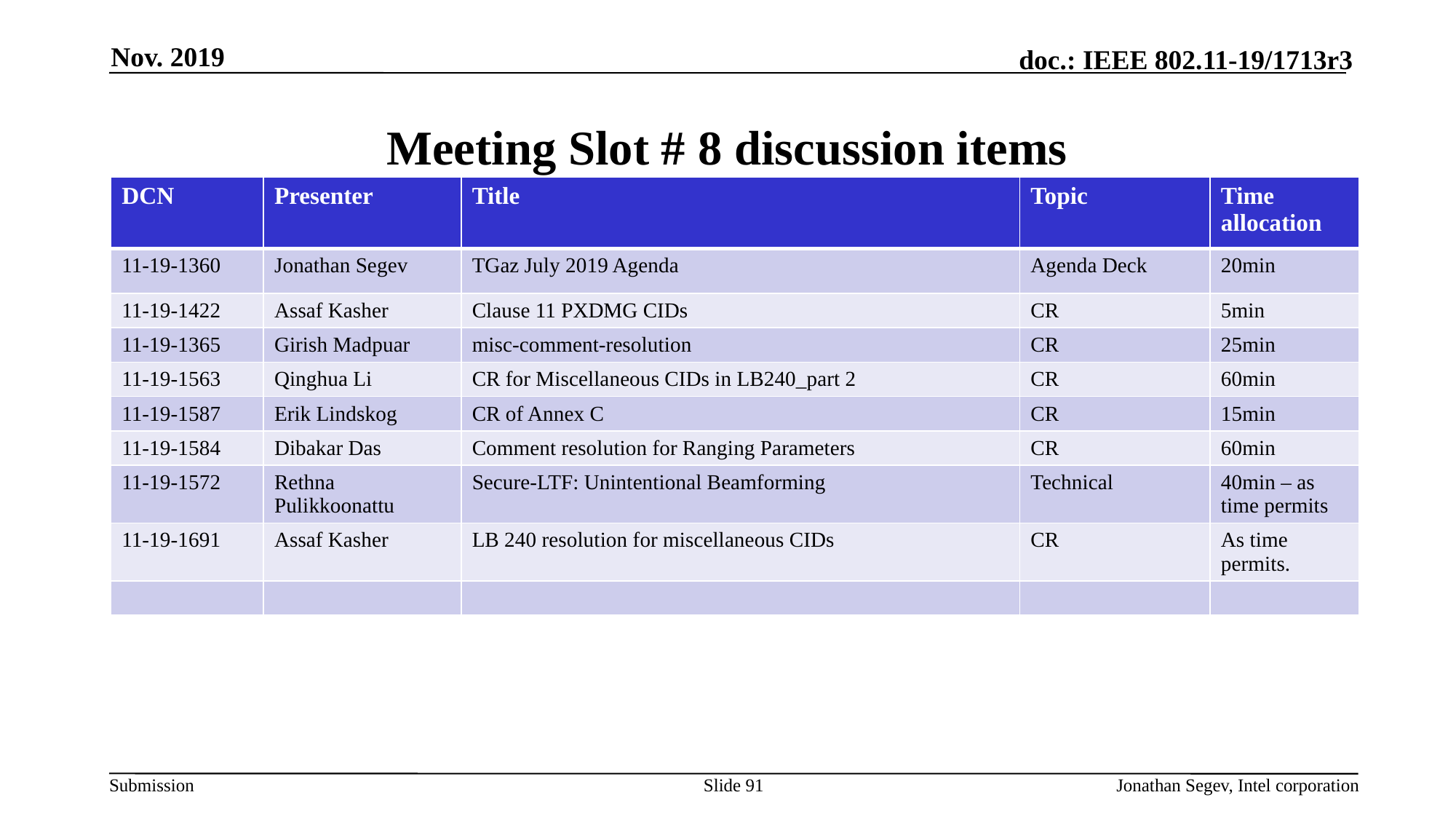

Nov. 2019
# Meeting Slot # 8 discussion items
| DCN | Presenter | Title | Topic | Time allocation |
| --- | --- | --- | --- | --- |
| 11-19-1360 | Jonathan Segev | TGaz July 2019 Agenda | Agenda Deck | 20min |
| 11-19-1422 | Assaf Kasher | Clause 11 PXDMG CIDs | CR | 5min |
| 11-19-1365 | Girish Madpuar | misc-comment-resolution | CR | 25min |
| 11-19-1563 | Qinghua Li | CR for Miscellaneous CIDs in LB240\_part 2 | CR | 60min |
| 11-19-1587 | Erik Lindskog | CR of Annex C | CR | 15min |
| 11-19-1584 | Dibakar Das | Comment resolution for Ranging Parameters | CR | 60min |
| 11-19-1572 | Rethna Pulikkoonattu | Secure-LTF: Unintentional Beamforming | Technical | 40min – as time permits |
| 11-19-1691 | Assaf Kasher | LB 240 resolution for miscellaneous CIDs | CR | As time permits. |
|  |  |  |  |  |
Slide 91
Jonathan Segev, Intel corporation